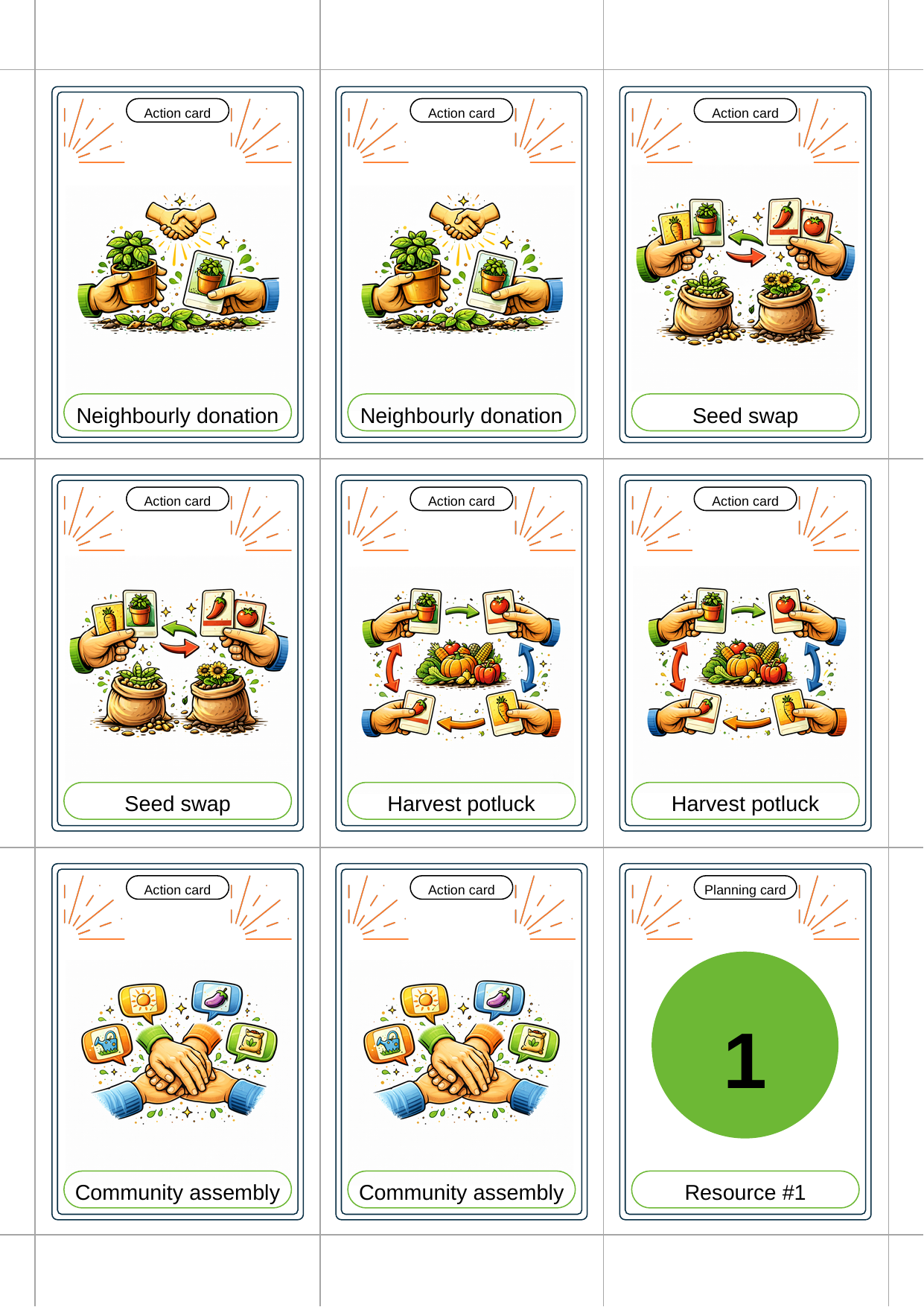

Action card

Action card

Action card

Neighbourly donation
Neighbourly donation
Seed swap

Action card

Action card

Action card

Seed swap
Harvest potluck
Harvest potluck

Action card

Action card

Planning card

1

Community assembly
Community assembly
Resource #1